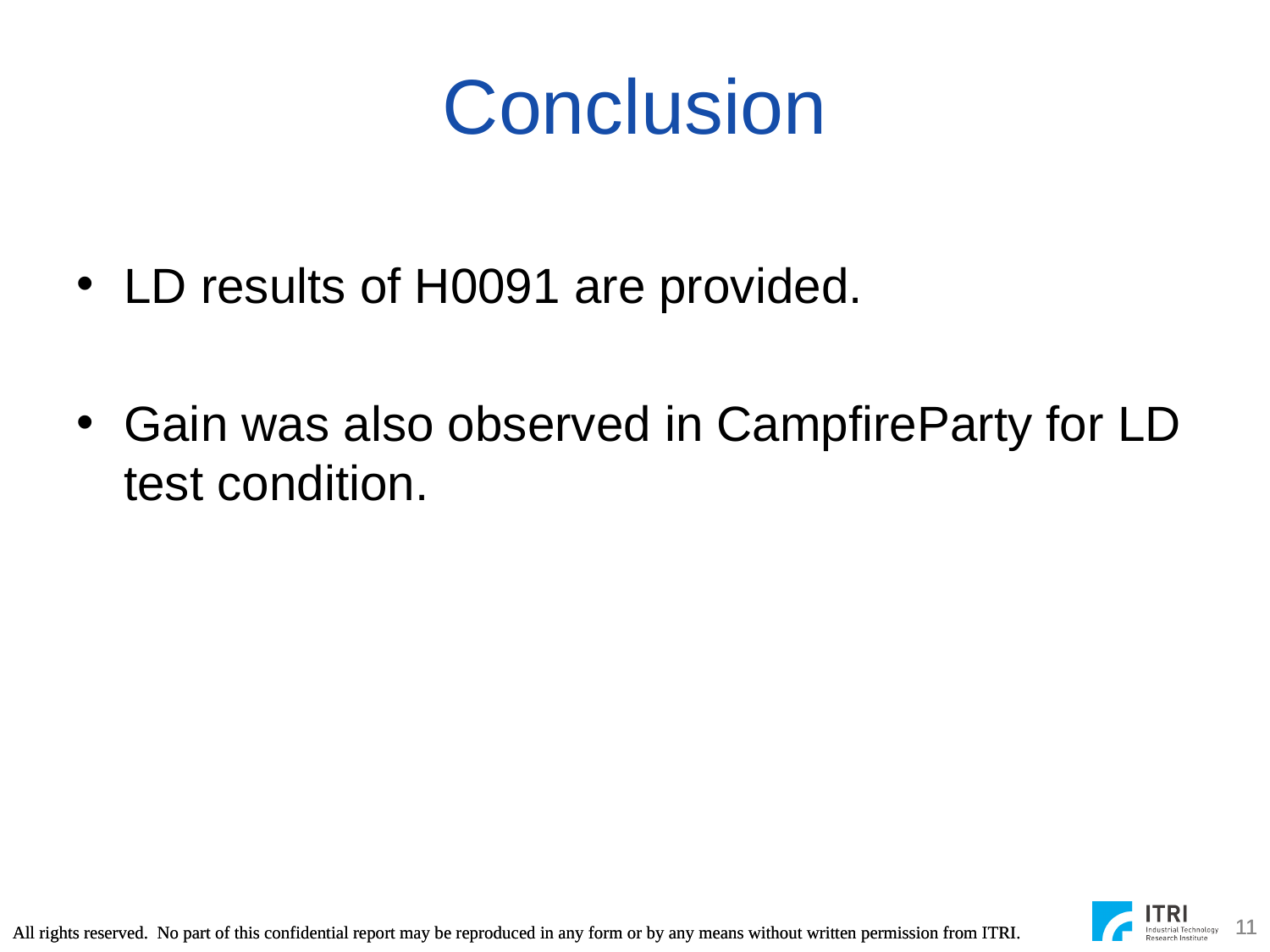

# Conclusion
LD results of H0091 are provided.

Gain was also observed in CampfireParty for LD test condition.

11